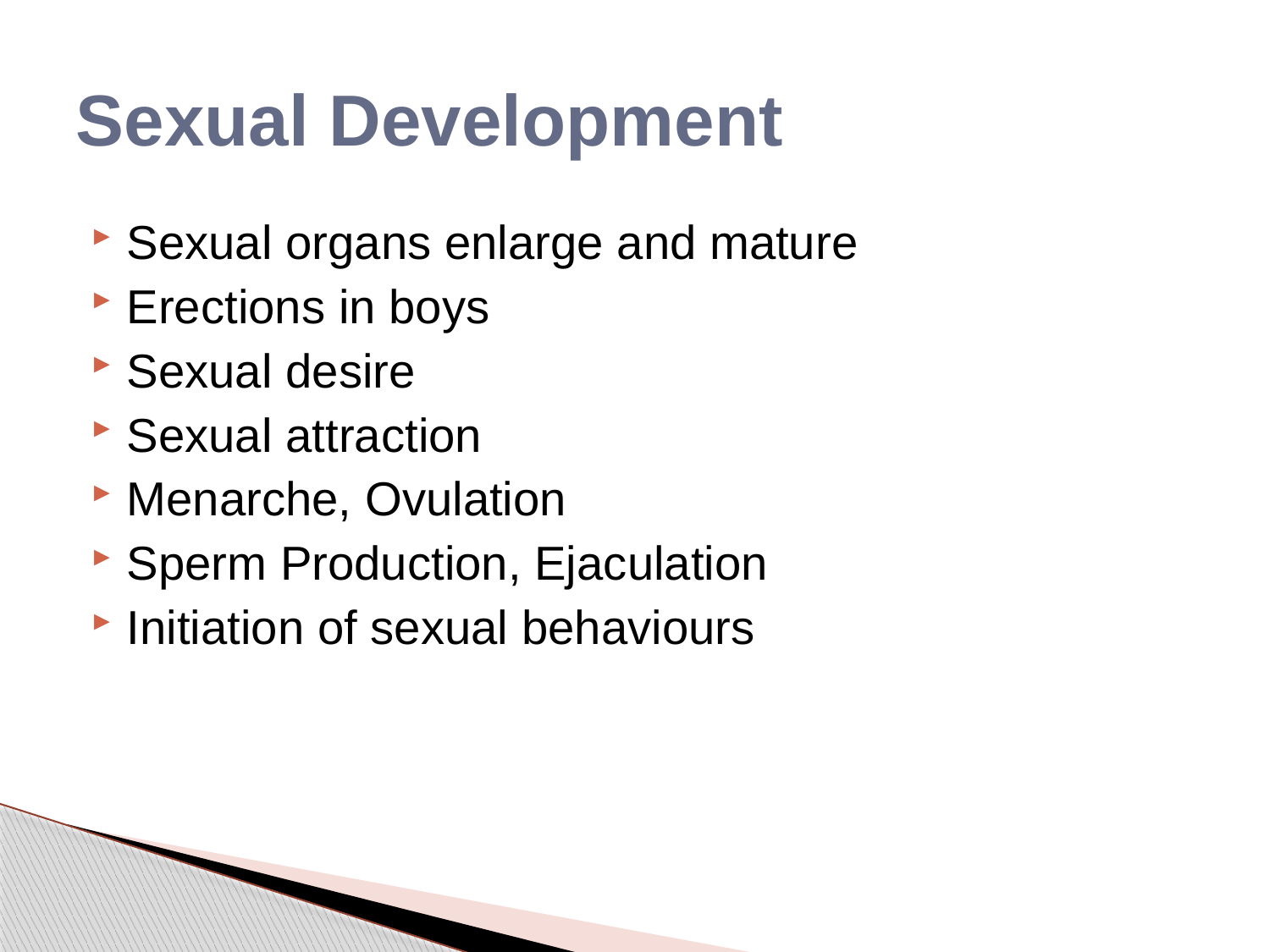

# Sexual Development
Sexual organs enlarge and mature
Erections in boys
Sexual desire
Sexual attraction
Menarche, Ovulation
Sperm Production, Ejaculation
Initiation of sexual behaviours